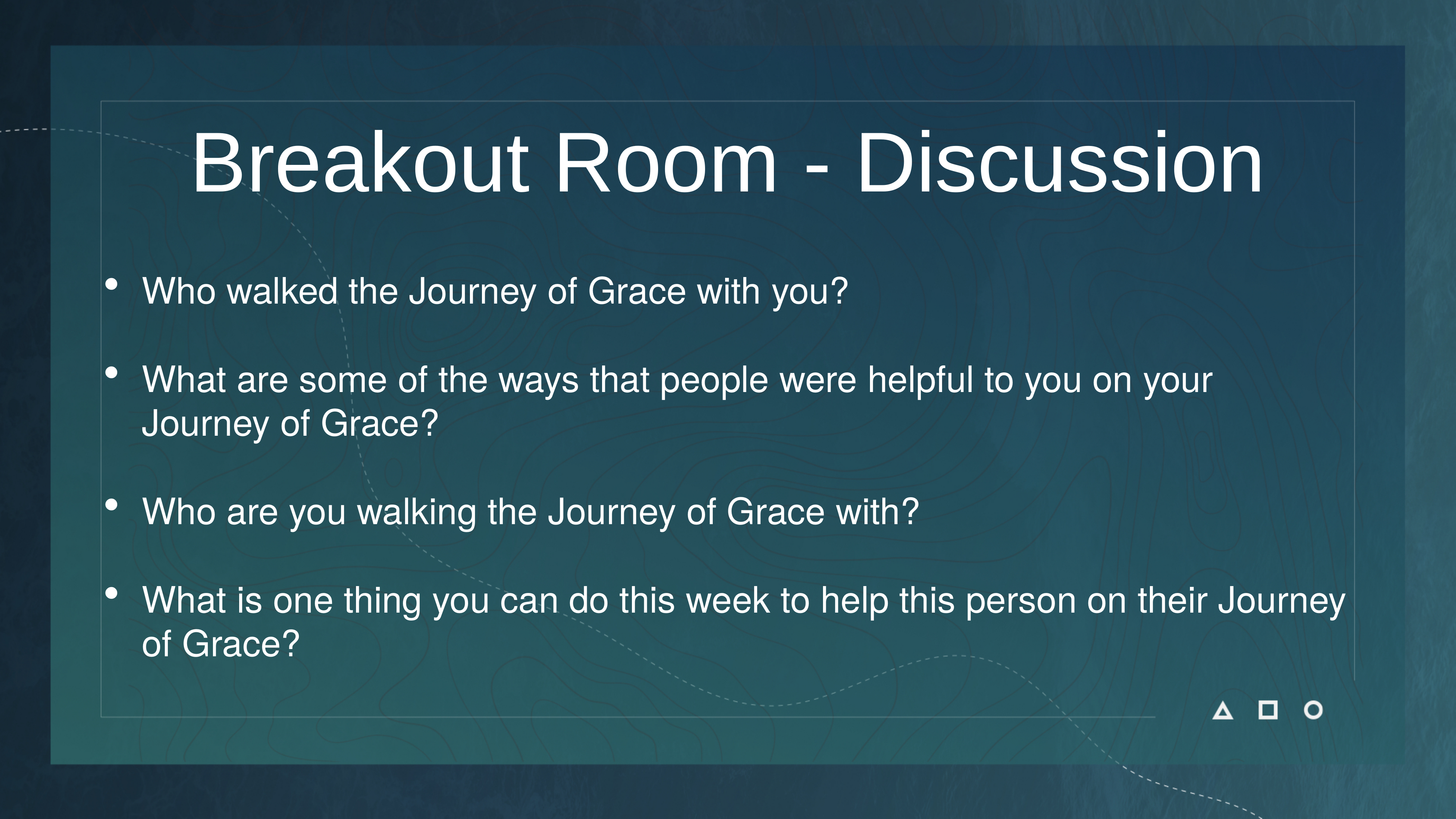

# Breakout Room - Discussion
Who walked the Journey of Grace with you?
What are some of the ways that people were helpful to you on your Journey of Grace?
Who are you walking the Journey of Grace with?
What is one thing you can do this week to help this person on their Journey of Grace?